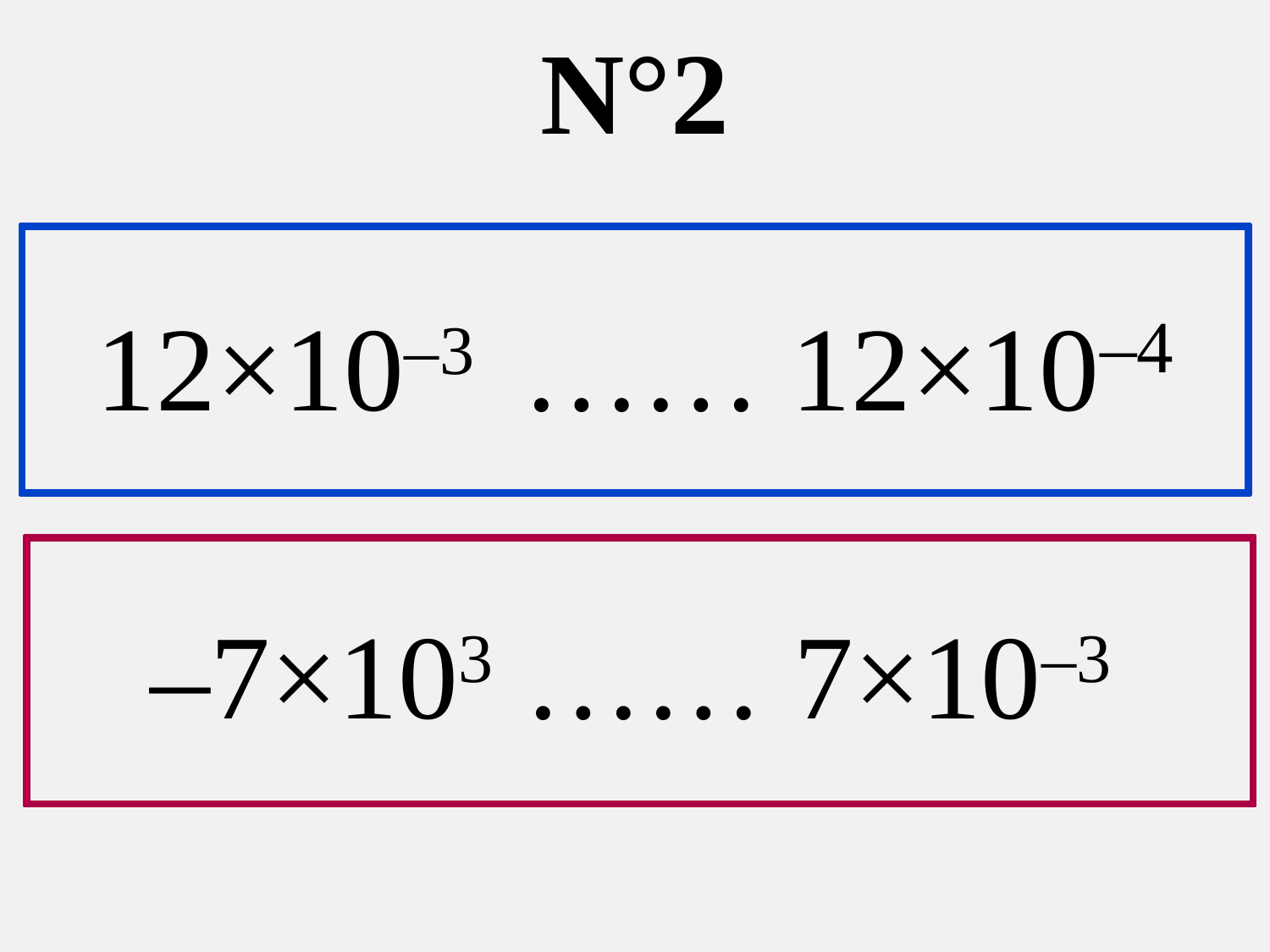

N°2

12×10–3  …… 12×10–4
–7×103 …… 7×10–3